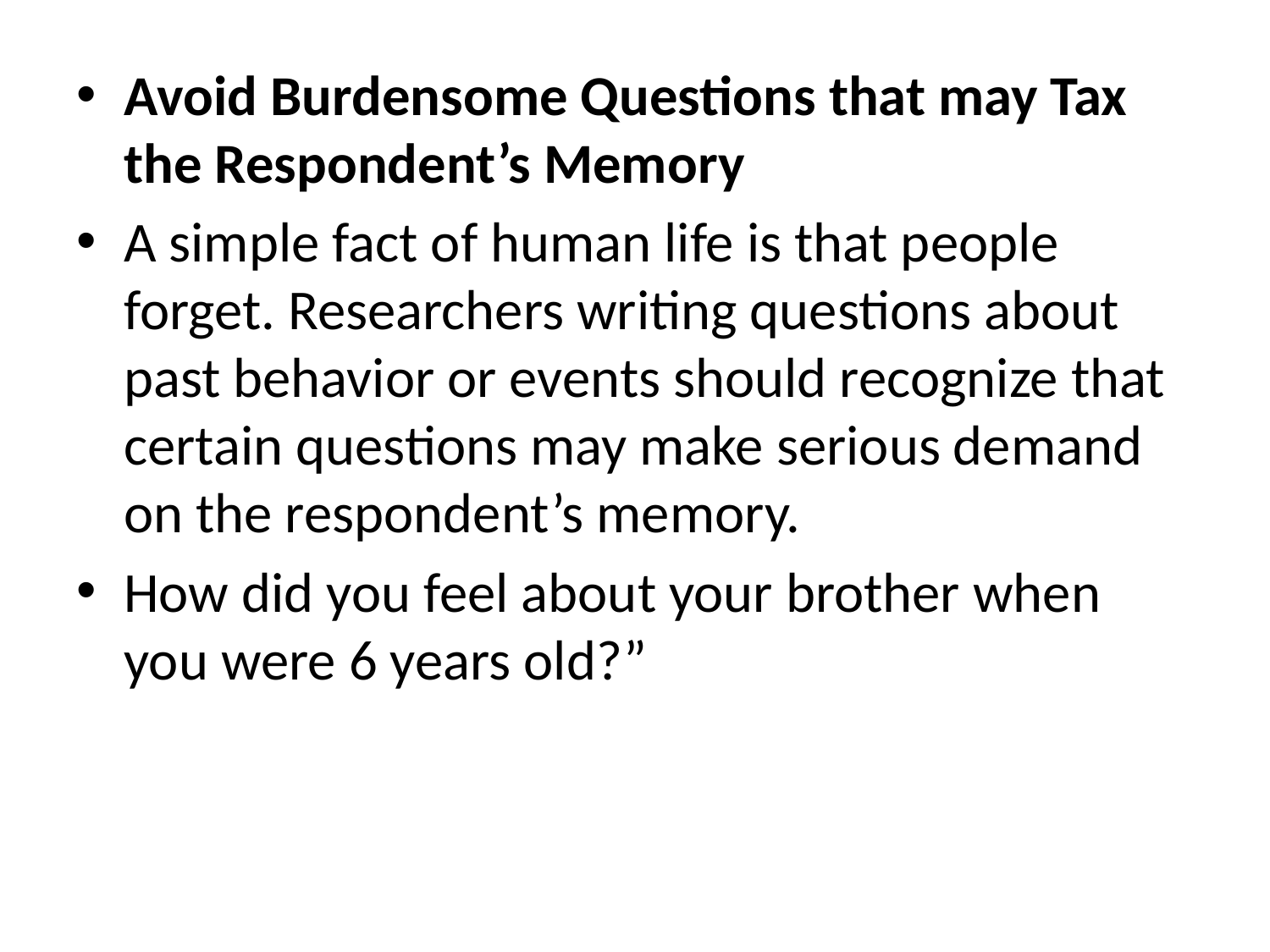

Avoid Burdensome Questions that may Tax the Respondent’s Memory
A simple fact of human life is that people forget. Researchers writing questions about past behavior or events should recognize that certain questions may make serious demand on the respondent’s memory.
How did you feel about your brother when you were 6 years old?”